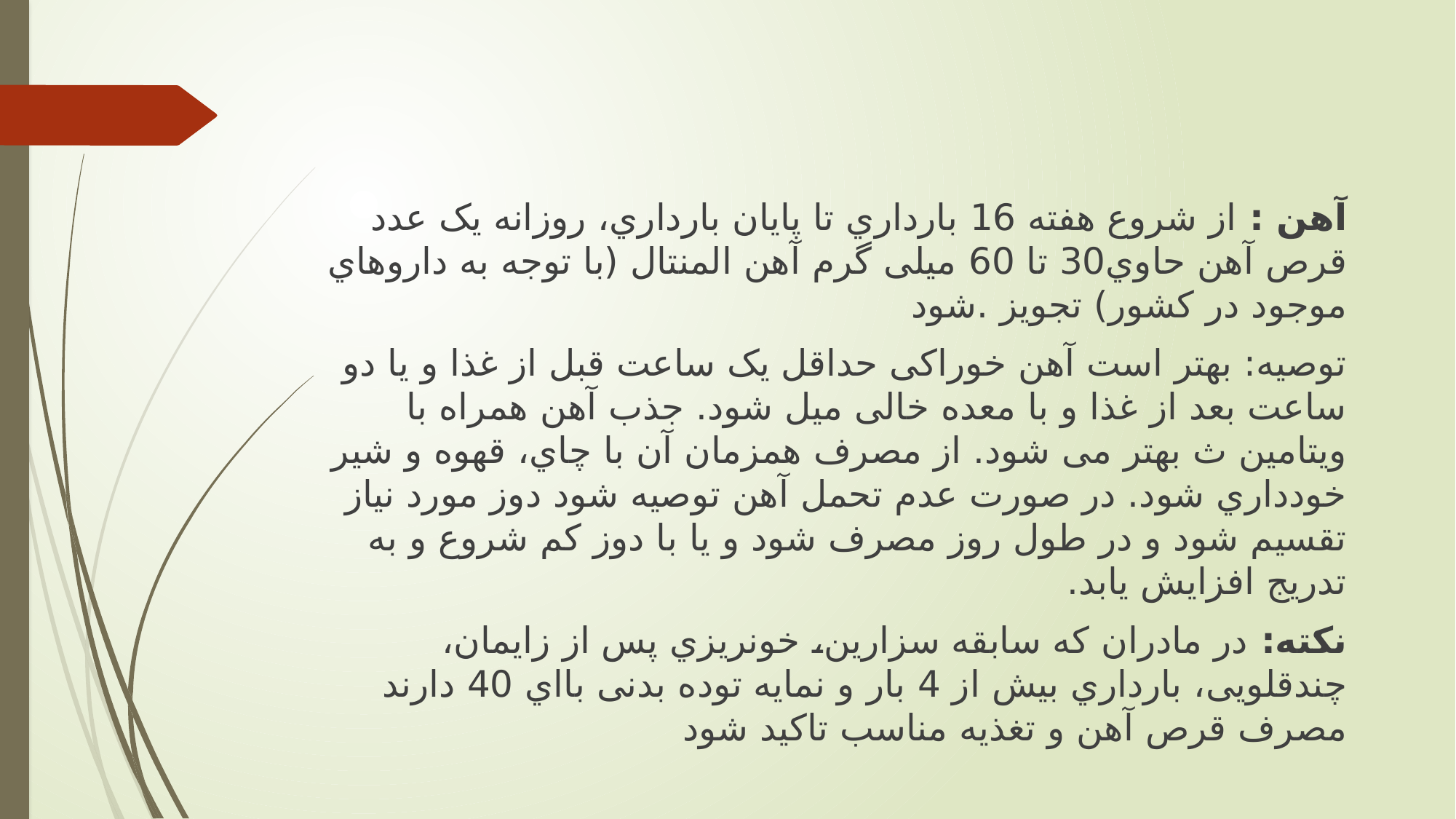

آهن : از شروع هفته 16 بارداري تا پايان بارداري، روزانه يک عدد قرص آهن حاوي30 تا 60 میلی گرم آهن المنتال (با توجه به داروهاي موجود در كشور) تجويز .شود
توصیه: بهتر است آهن خوراكی حداقل يک ساعت قبل از غذا و يا دو ساعت بعد از غذا و با معده خالی میل شود. جذب آهن همراه با ويتامین ث بهتر می شود. از مصرف همزمان آن با چاي، قهوه و شیر خودداري شود. در صورت عدم تحمل آهن توصیه شود دوز مورد نیاز تقسیم شود و در طول روز مصرف شود و يا با دوز كم شروع و به تدريج افزايش يابد.
نکته: در مادران كه سابقه سزارين، خونريزي پس از زايمان، چندقلويی، بارداري بیش از 4 بار و نمايه توده بدنی بااي 40 دارند مصرف قرص آهن و تغذيه مناسب تاكید شود